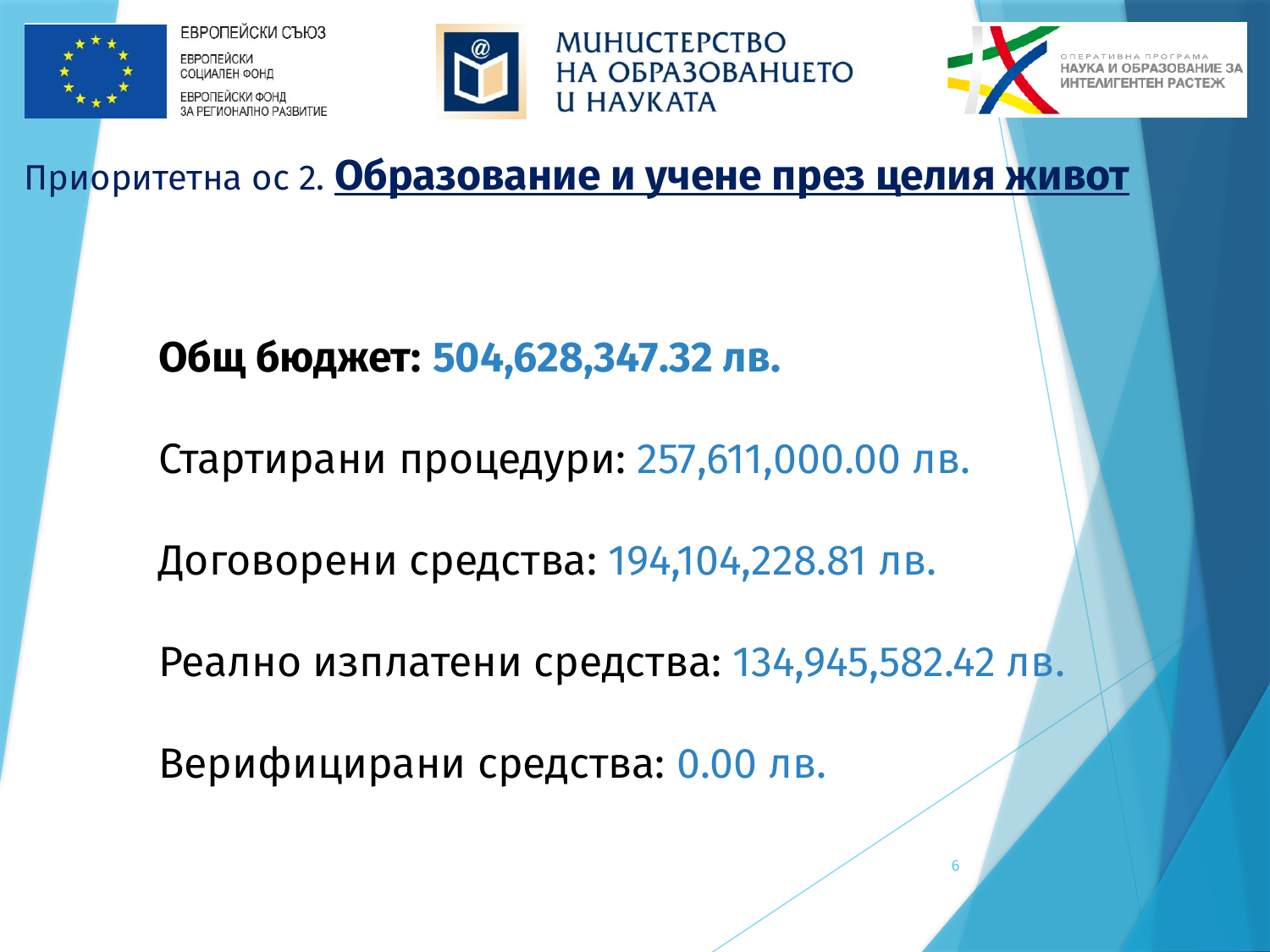

Приоритетна ос 2. Образование и учене през целия живот
Общ бюджет: 504,628,347.32 лв.

Стартирани процедури: 257,611,000.00 лв.

Договорени средства: 194,104,228.81 лв.

Реално изплатени средства: 134,945,582.42 лв.

Верифицирани средства: 0.00 лв.
6